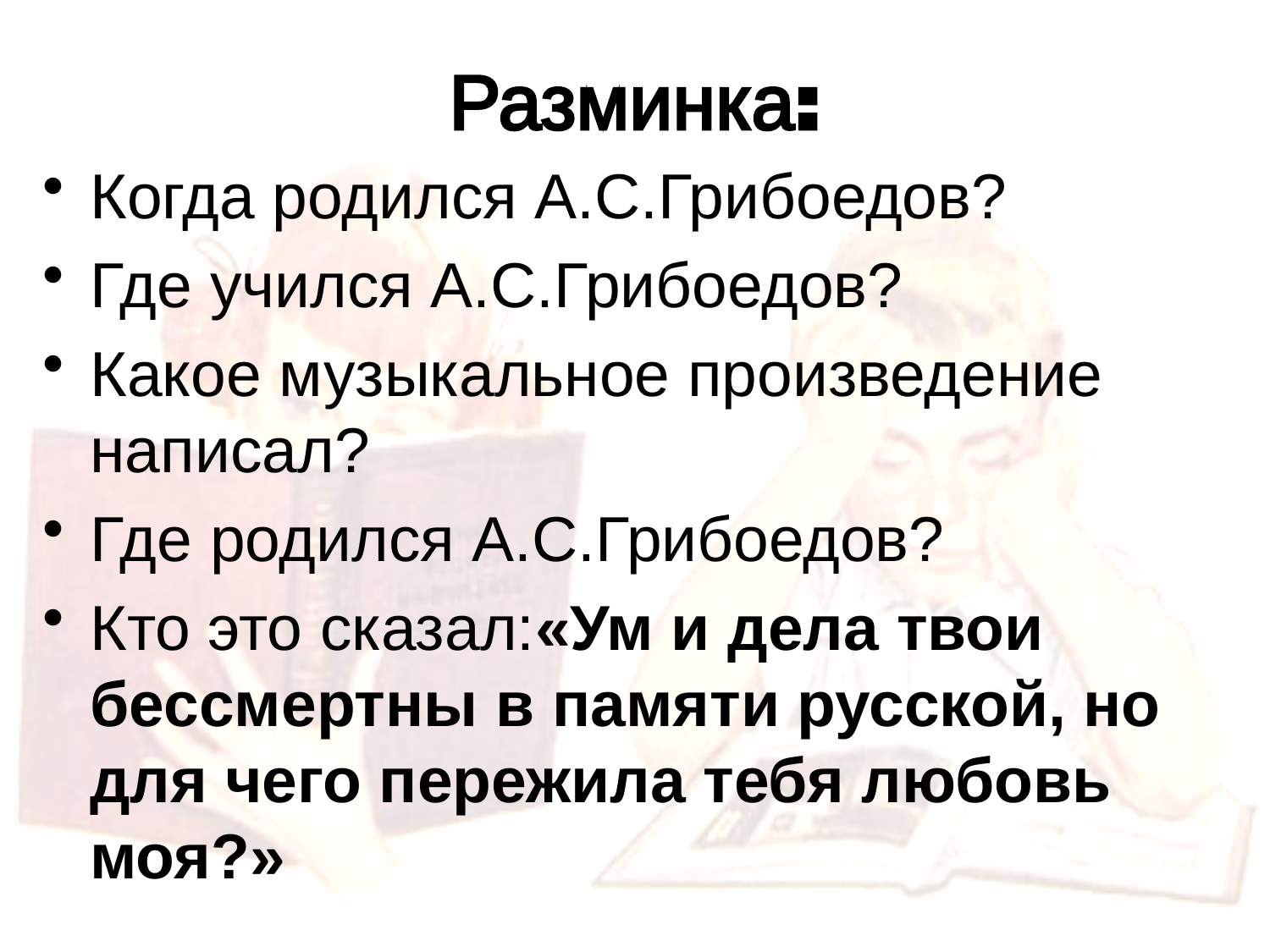

# Разминка:
Когда родился А.С.Грибоедов?
Где учился А.С.Грибоедов?
Какое музыкальное произведение написал?
Где родился А.С.Грибоедов?
Кто это сказал:«Ум и дела твои бессмертны в памяти русской, но для чего пережила тебя любовь моя?»